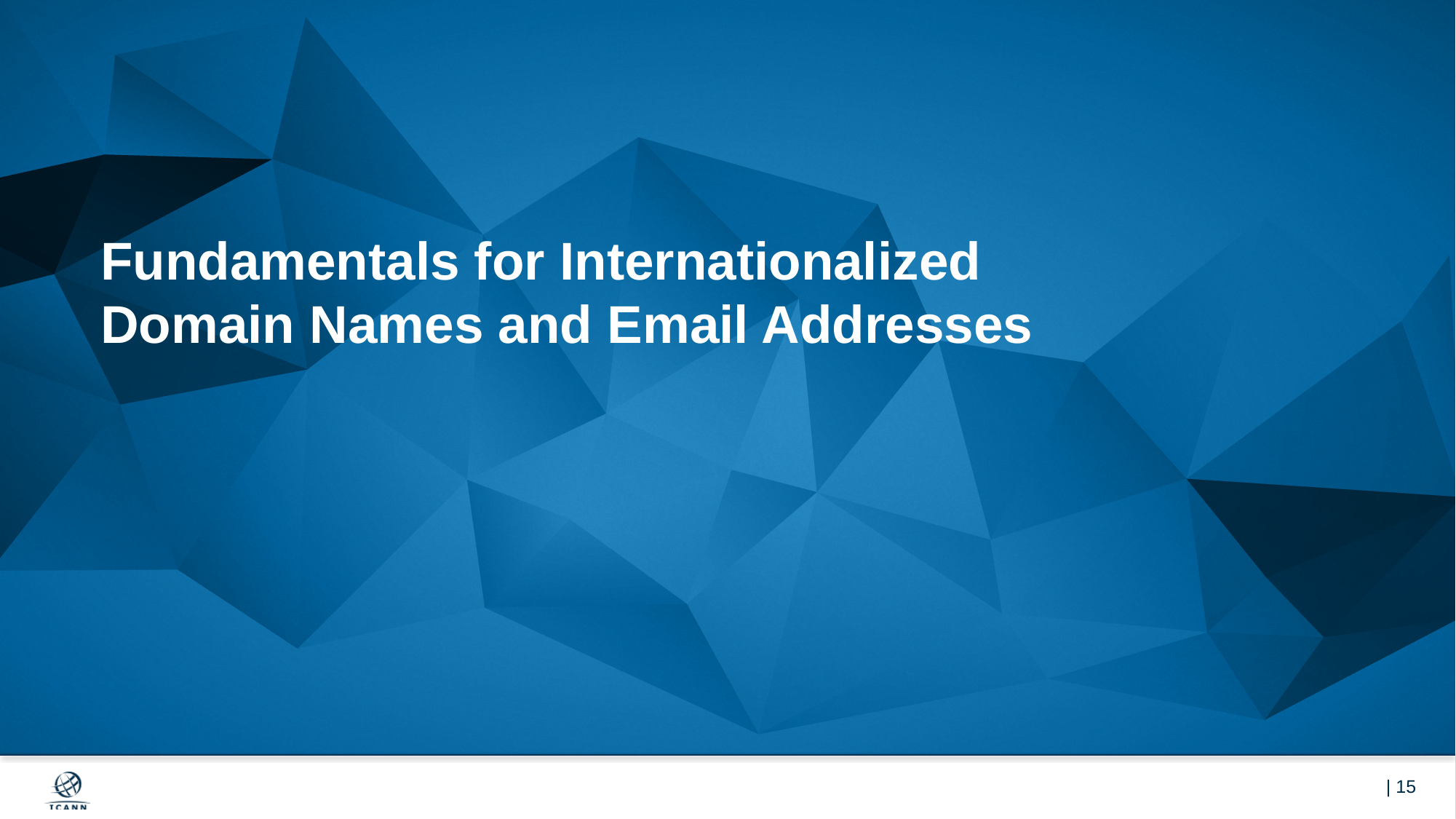

# Fundamentals for Internationalized Domain Names and Email Addresses